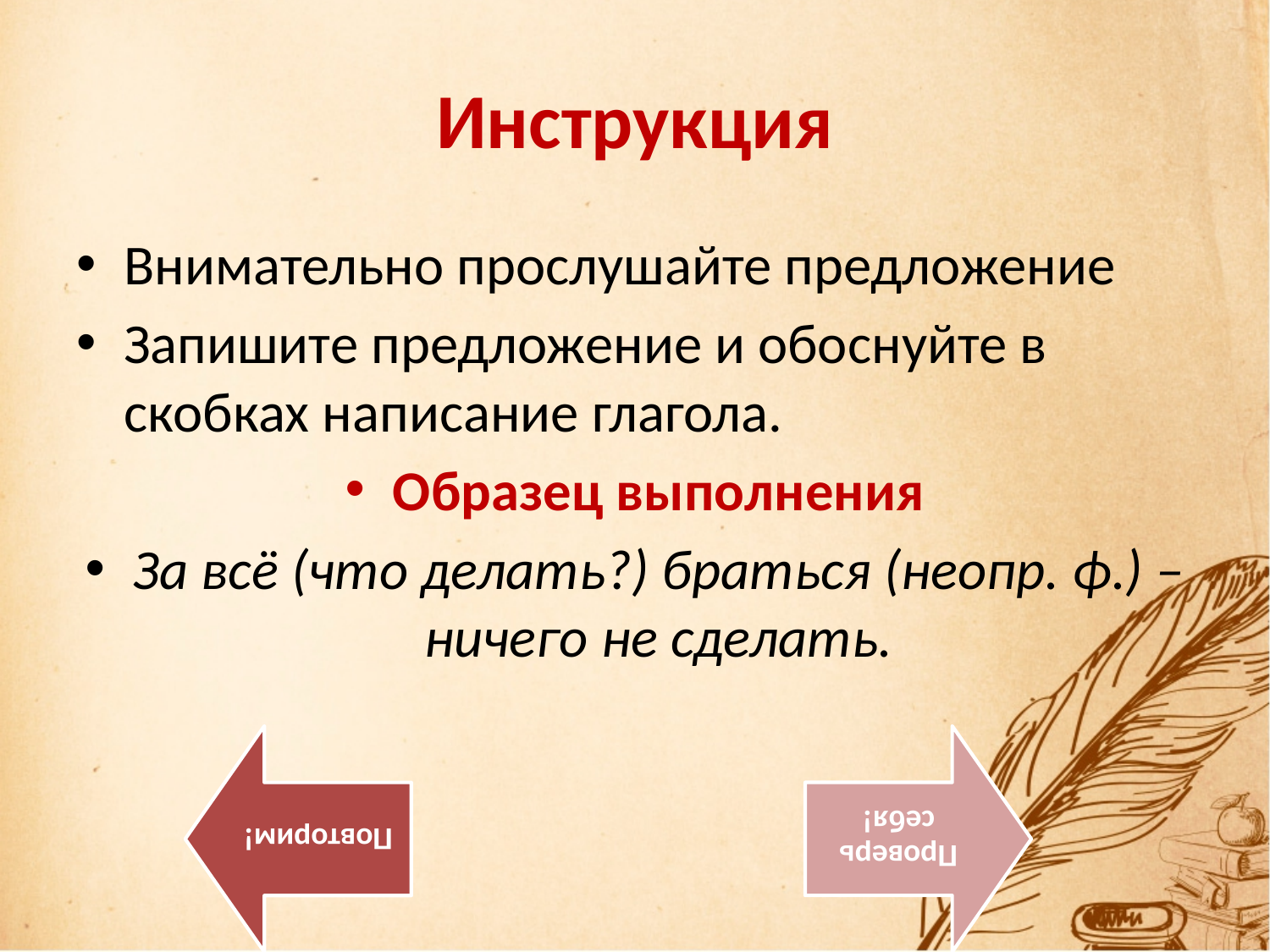

# Инструкция
Внимательно прослушайте предложение
Запишите предложение и обоснуйте в скобках написание глагола.
Образец выполнения
За всё (что делать?) браться (неопр. ф.) – ничего не сделать.

Повторим!
Проверь себя!